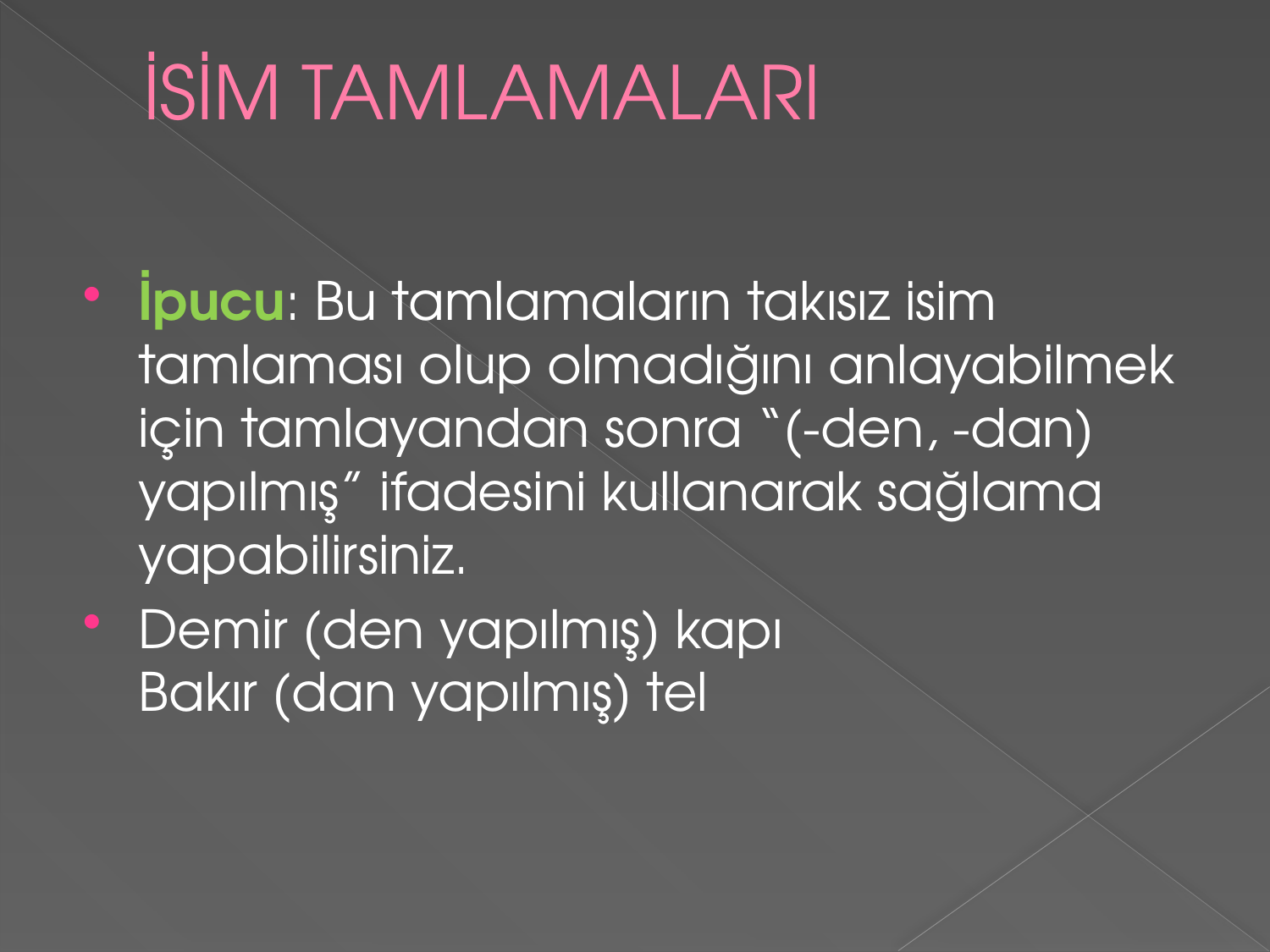

# İSİM TAMLAMALARI
İpucu: Bu tamlamaların takısız isim tamlaması olup olmadığını anlayabilmek için tamlayandan sonra “(-den, -dan) yapılmış” ifadesini kullanarak sağlama yapabilirsiniz.
Demir (den yapılmış) kapı
Bakır (dan yapılmış) tel